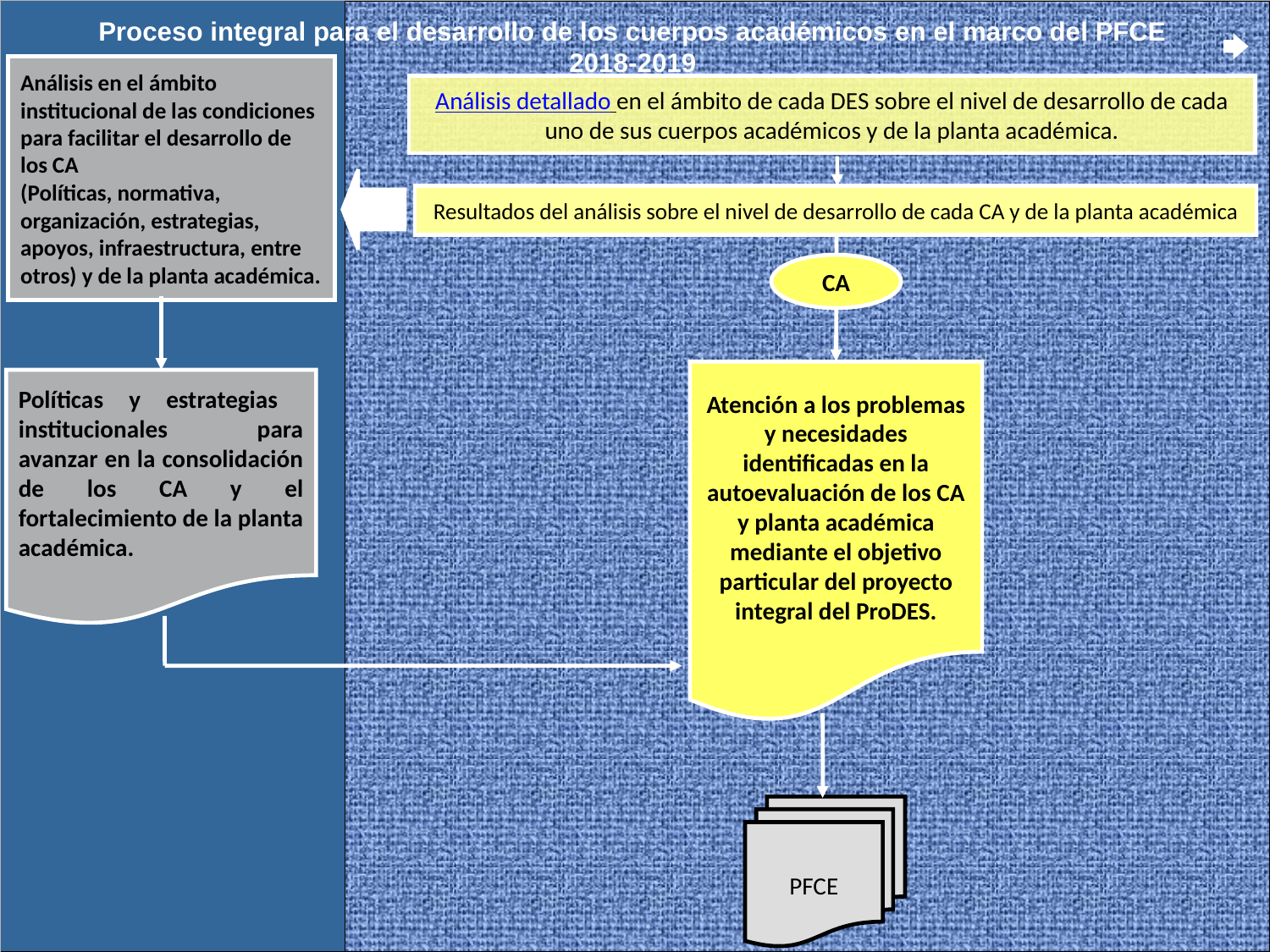

Proceso integral para el desarrollo de los cuerpos académicos en el marco del PFCE 2018-2019

Análisis en el ámbito institucional de las condiciones para facilitar el desarrollo de los CA
(Políticas, normativa, organización, estrategias, apoyos, infraestructura, entre otros) y de la planta académica.
Análisis detallado en el ámbito de cada DES sobre el nivel de desarrollo de cada uno de sus cuerpos académicos y de la planta académica.

Resultados del análisis sobre el nivel de desarrollo de cada CA y de la planta académica

CA
Atención a los problemas y necesidades identificadas en la autoevaluación de los CA y planta académica mediante el objetivo particular del proyecto integral del ProDES.
Políticas y estrategias  institucionales para avanzar en la consolidación de los CA y el fortalecimiento de la planta académica.

PFCE